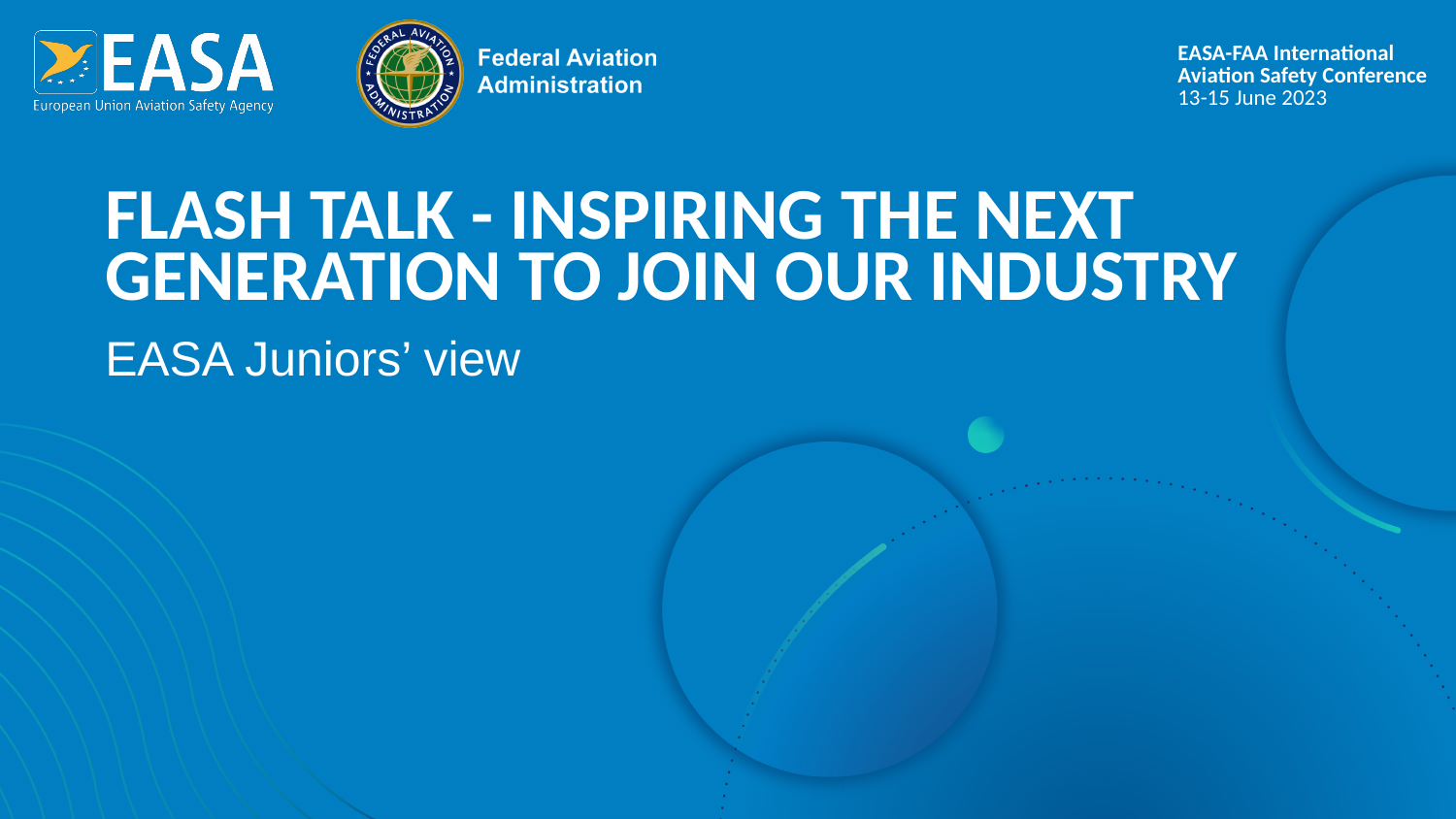

# FLASH TALK - INSPIRING THE NEXT GENERATION TO JOIN OUR INDUSTRY
EASA Juniors’ view